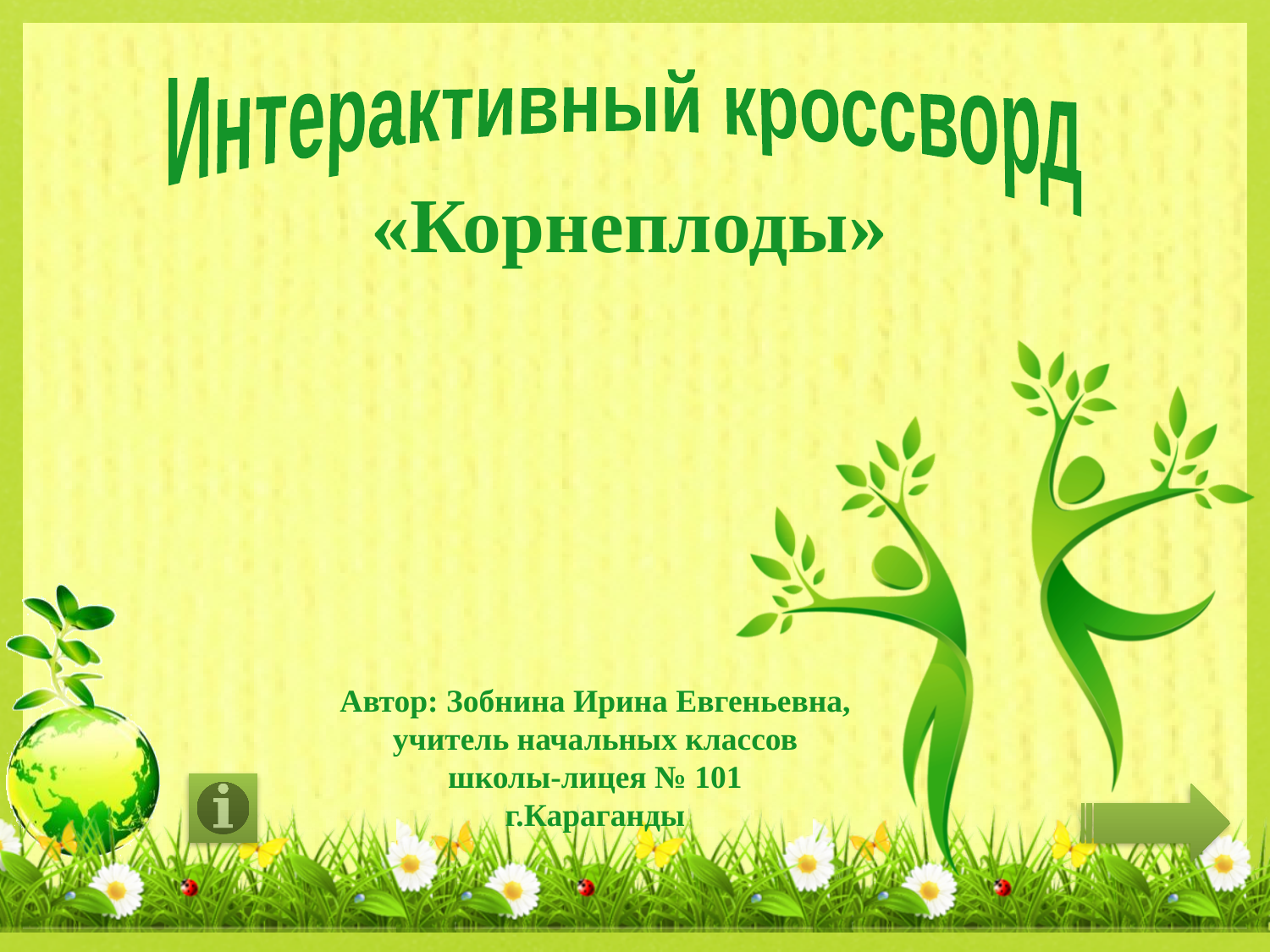

Интерактивный кроссворд
«Корнеплоды»
Автор: Зобнина Ирина Евгеньевна,
учитель начальных классов
школы-лицея № 101
г.Караганды